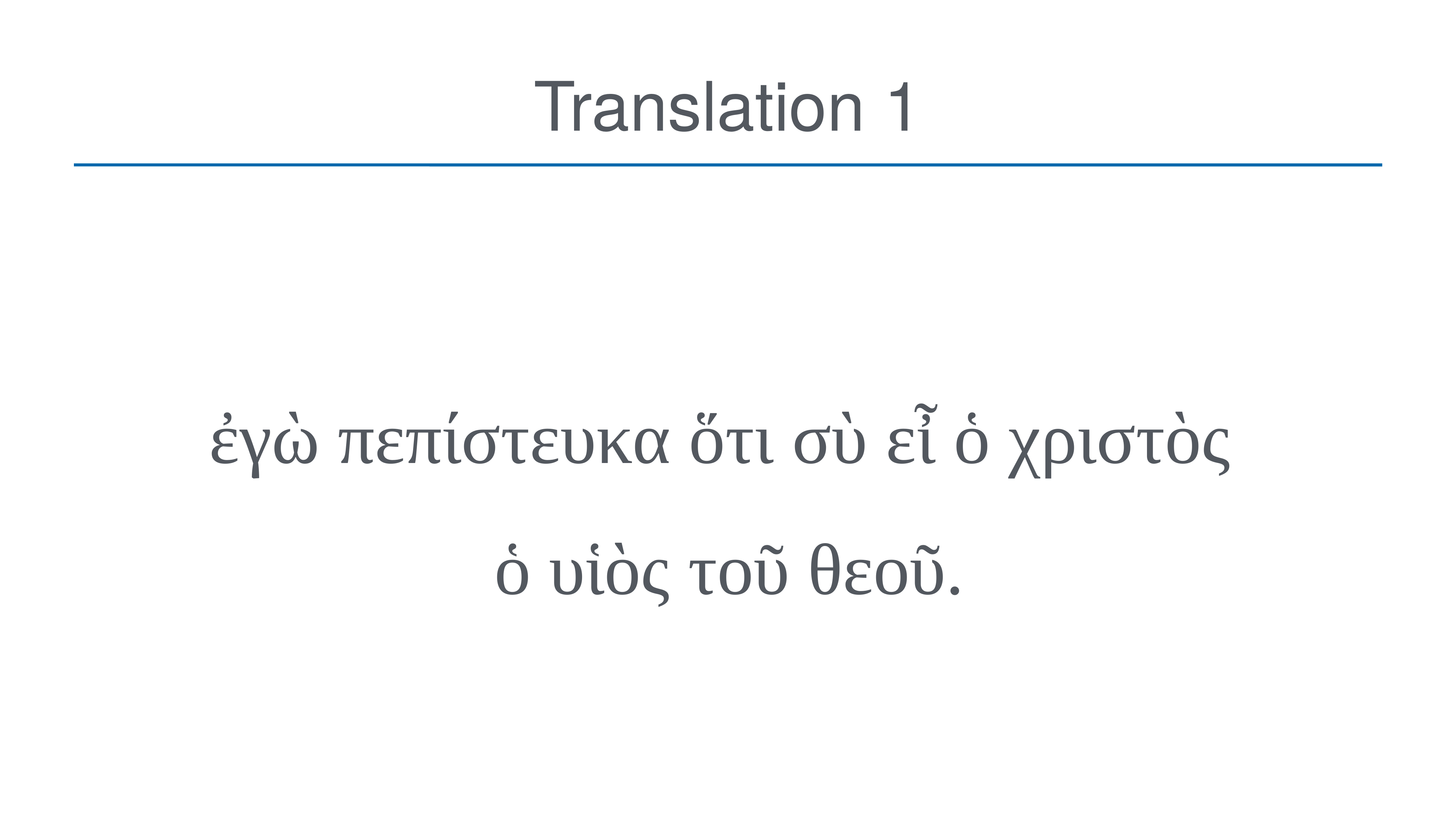

# Translation 1
ἐγὼ πεπίστευκα ὅτι σὺ εἶ ὁ χριστὸς
ὁ υἱὸς τοῦ θεοῦ.